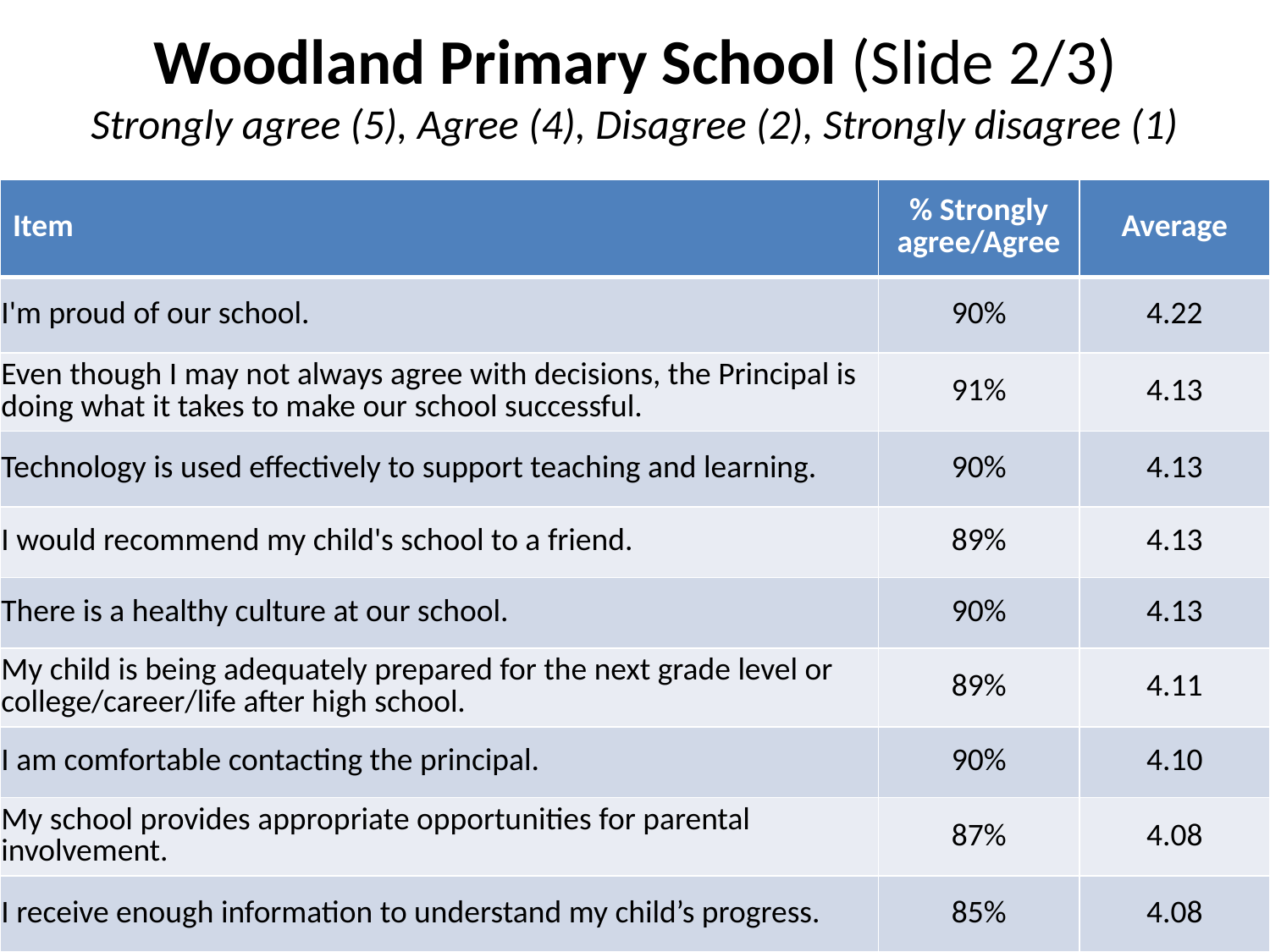

# Woodland Primary School (Slide 2/3) Strongly agree (5), Agree (4), Disagree (2), Strongly disagree (1)
| Item | % Strongly agree/Agree | Average |
| --- | --- | --- |
| I'm proud of our school. | 90% | 4.22 |
| Even though I may not always agree with decisions, the Principal is doing what it takes to make our school successful. | 91% | 4.13 |
| Technology is used effectively to support teaching and learning. | 90% | 4.13 |
| I would recommend my child's school to a friend. | 89% | 4.13 |
| There is a healthy culture at our school. | 90% | 4.13 |
| My child is being adequately prepared for the next grade level or college/career/life after high school. | 89% | 4.11 |
| I am comfortable contacting the principal. | 90% | 4.10 |
| My school provides appropriate opportunities for parental involvement. | 87% | 4.08 |
| I receive enough information to understand my child’s progress. | 85% | 4.08 |